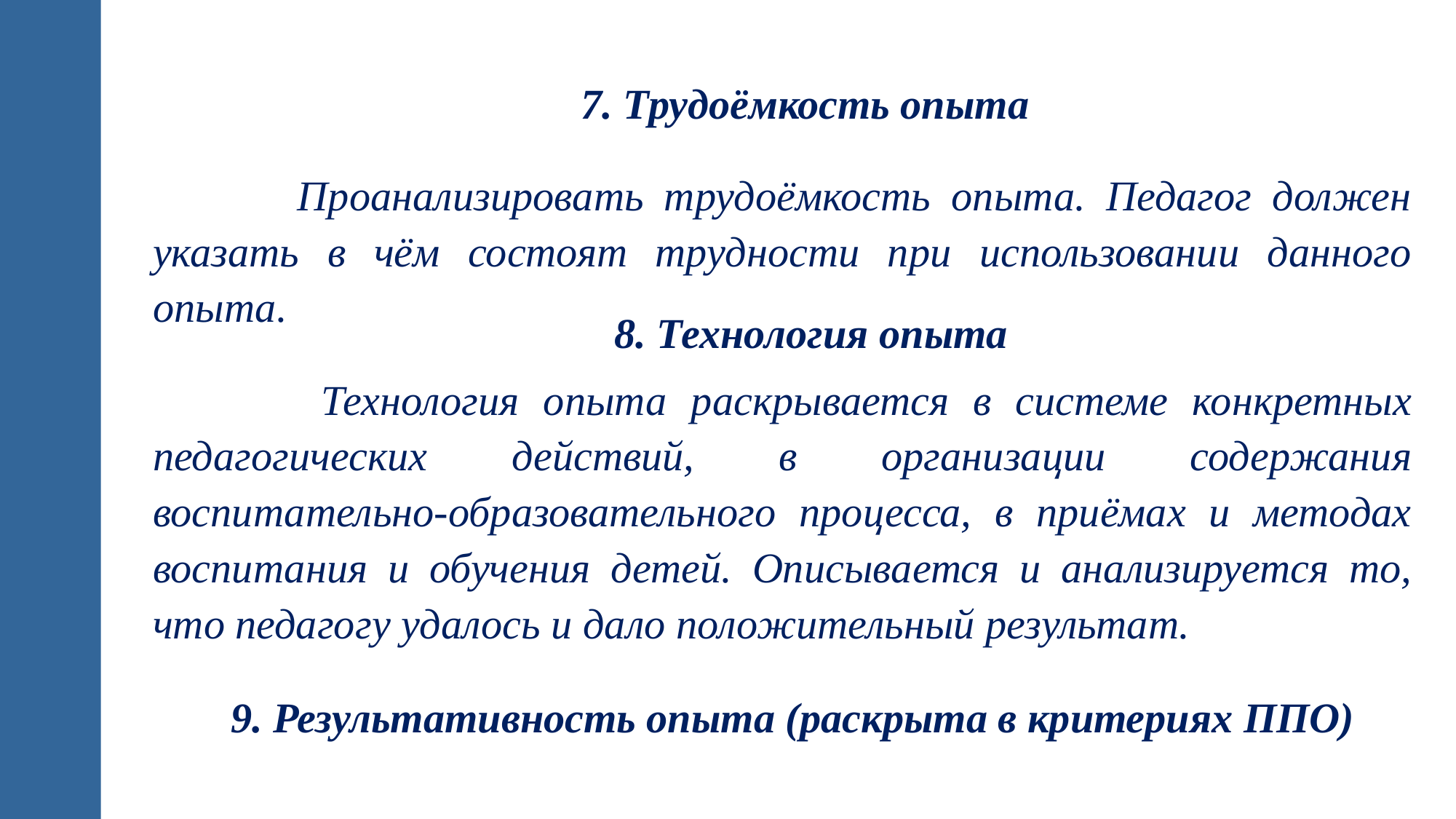

7. Трудоёмкость опыта
       Проанализировать трудоёмкость опыта. Педагог должен указать в чём состоят трудности при использовании данного опыта.
8. Технология опыта
       Технология опыта раскрывается в системе конкретных педагогических действий, в организации содержания воспитательно-образовательного процесса, в приёмах и методах воспитания и обучения детей. Описывается и анализируется то, что педагогу удалось и дало положительный результат.
9. Результативность опыта (раскрыта в критериях ППО)